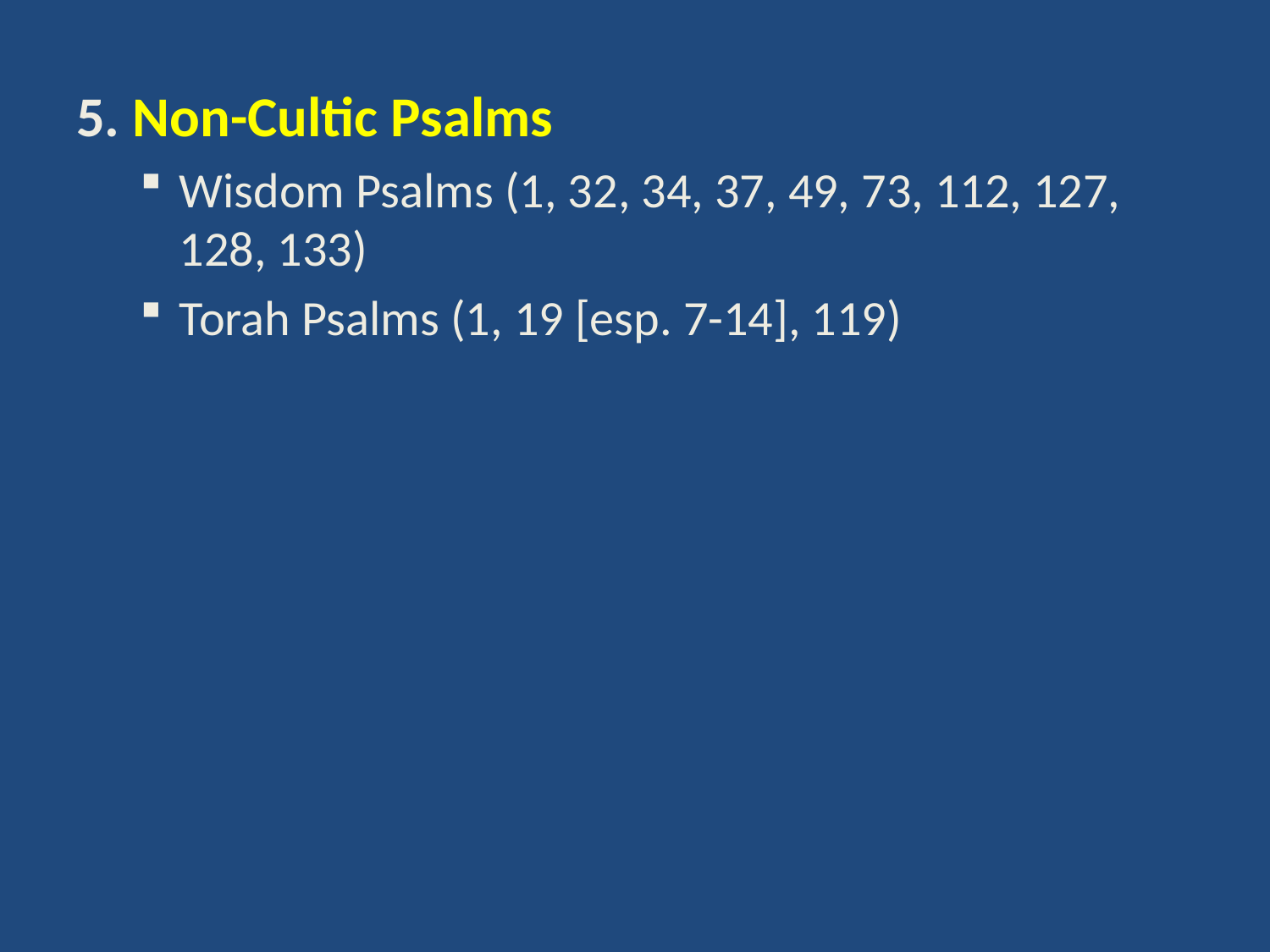

5. Non-Cultic Psalms
Wisdom Psalms (1, 32, 34, 37, 49, 73, 112, 127, 128, 133)
Torah Psalms (1, 19 [esp. 7-14], 119)